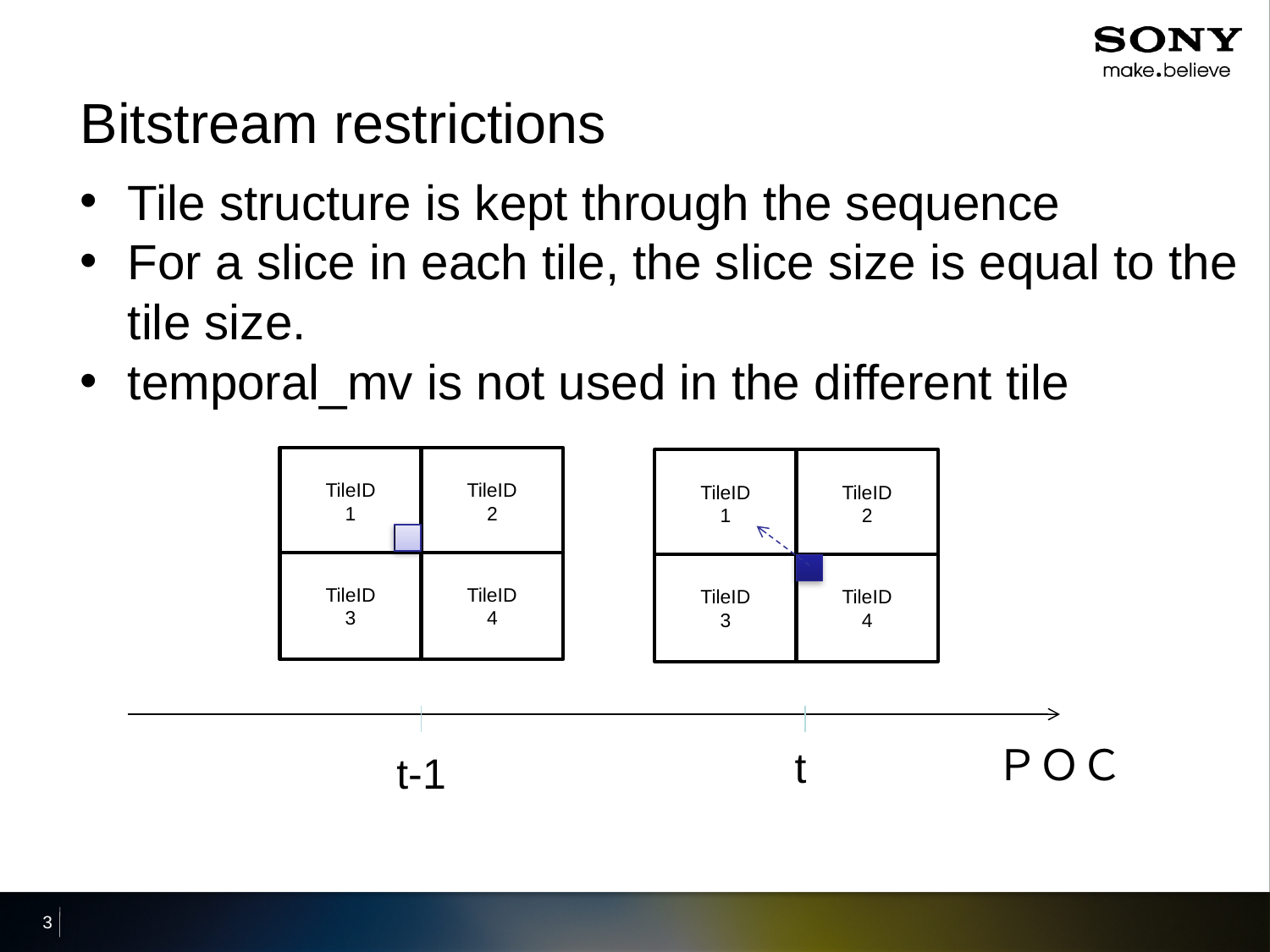

# Bitstream restrictions
Tile structure is kept through the sequence
For a slice in each tile, the slice size is equal to the tile size.
temporal_mv is not used in the different tile

TileID
1
TileID
2
TileID
1
TileID
2

TileID
3
TileID
4
TileID
3
TileID
4

ＰＯＣ
t
t-1
3